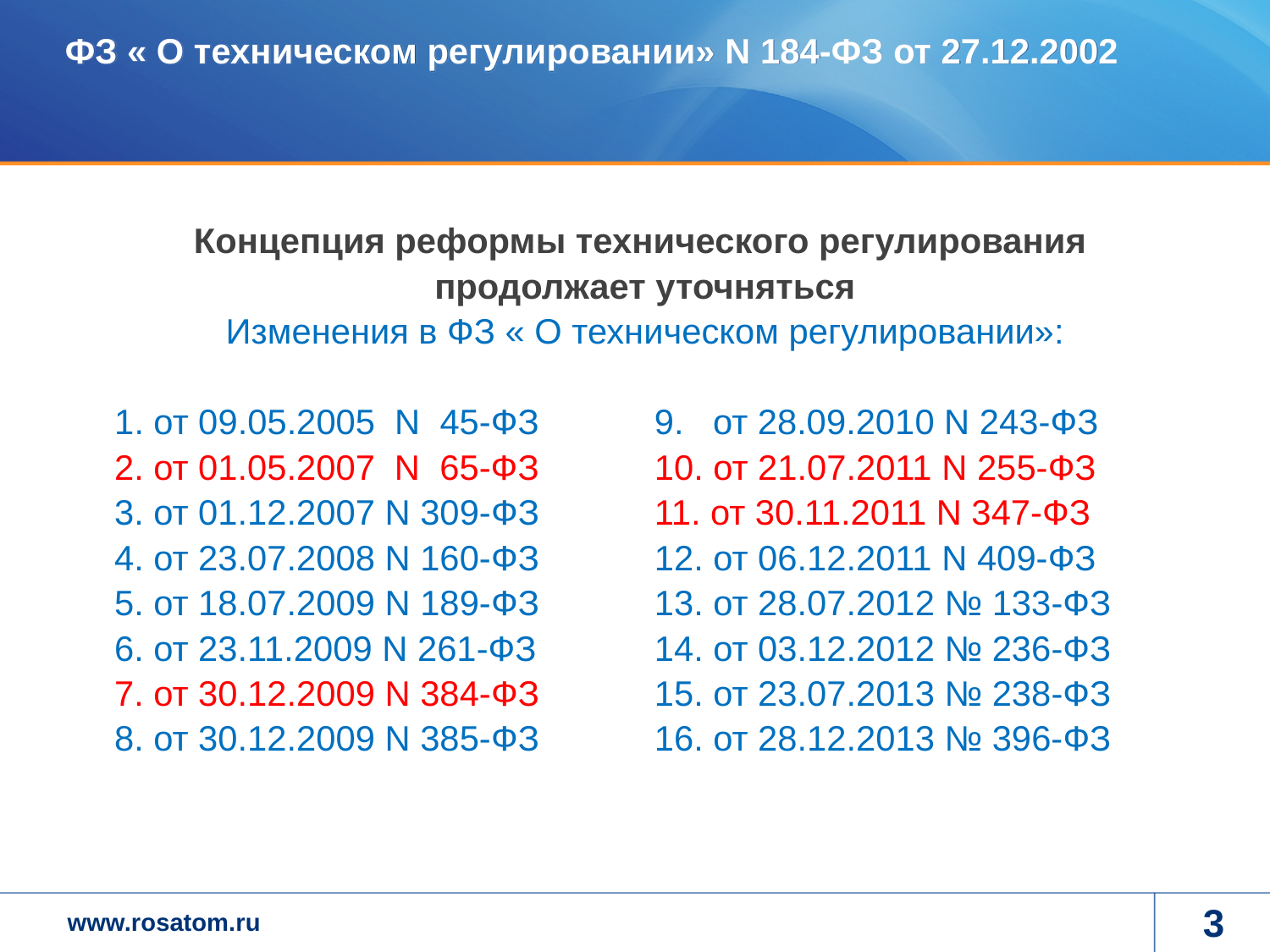

# ФЗ « О техническом регулировании» N 184-ФЗ от 27.12.2002
| Концепция реформы технического регулирования продолжает уточняться Изменения в ФЗ « О техническом регулировании»: |  |
| --- | --- |
| 1. от 09.05.2005 N 45-ФЗ 2. от 01.05.2007 N 65-ФЗ 3. от 01.12.2007 N 309-ФЗ 4. от 23.07.2008 N 160-ФЗ 5. от 18.07.2009 N 189-ФЗ 6. от 23.11.2009 N 261-ФЗ 7. от 30.12.2009 N 384-ФЗ 8. от 30.12.2009 N 385-ФЗ | 9. от 28.09.2010 N 243-ФЗ 10. от 21.07.2011 N 255-ФЗ 11. от 30.11.2011 N 347-ФЗ 12. от 06.12.2011 N 409-ФЗ 13. от 28.07.2012 № 133-ФЗ 14. от 03.12.2012 № 236-ФЗ 15. от 23.07.2013 № 238-ФЗ 16. от 28.12.2013 № 396-ФЗ |
3